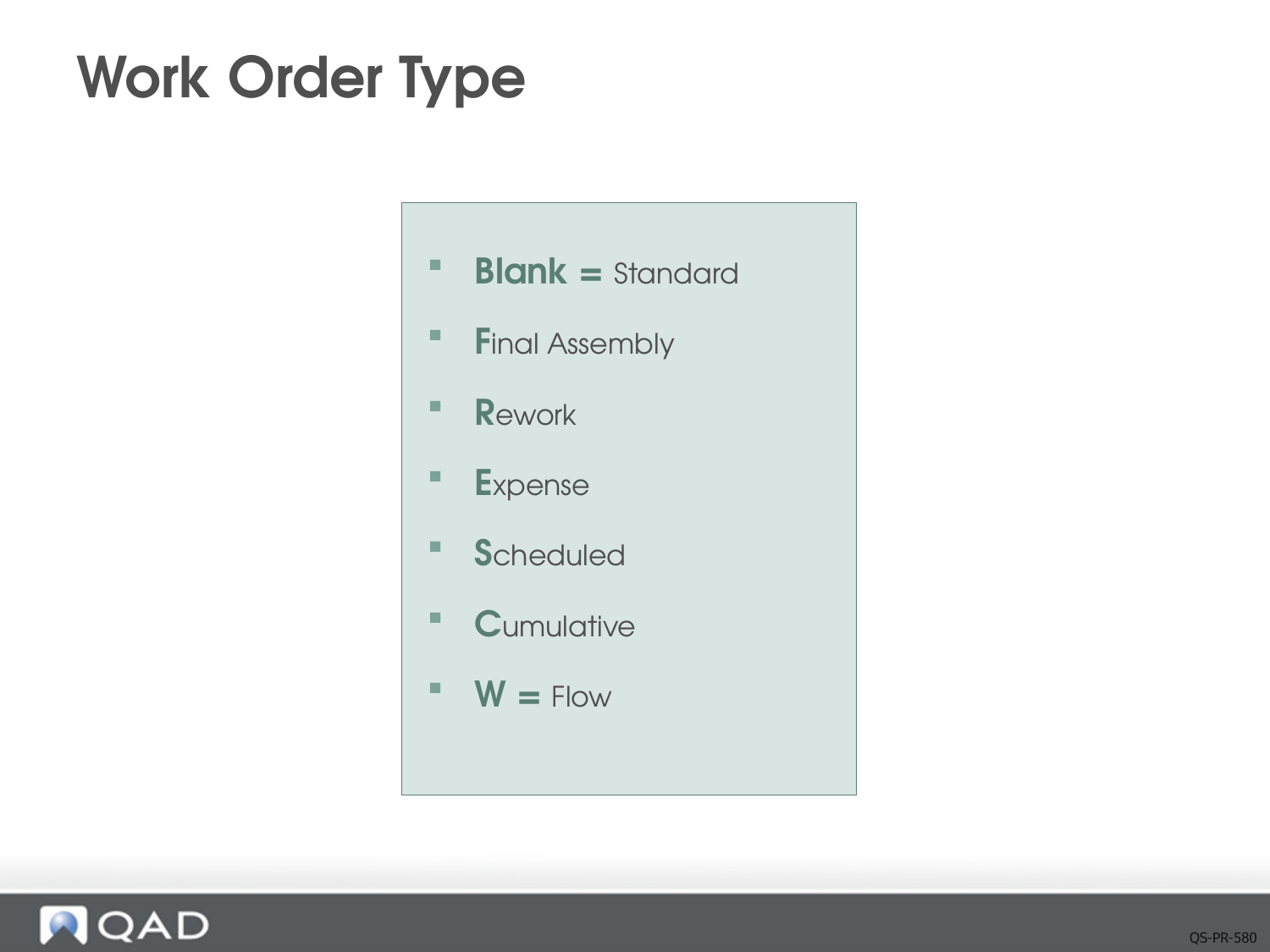

# Work Order Type

Blank = Standard
Final Assembly
Rework
Expense
Scheduled
Cumulative
W = Flow
QS-PR-580